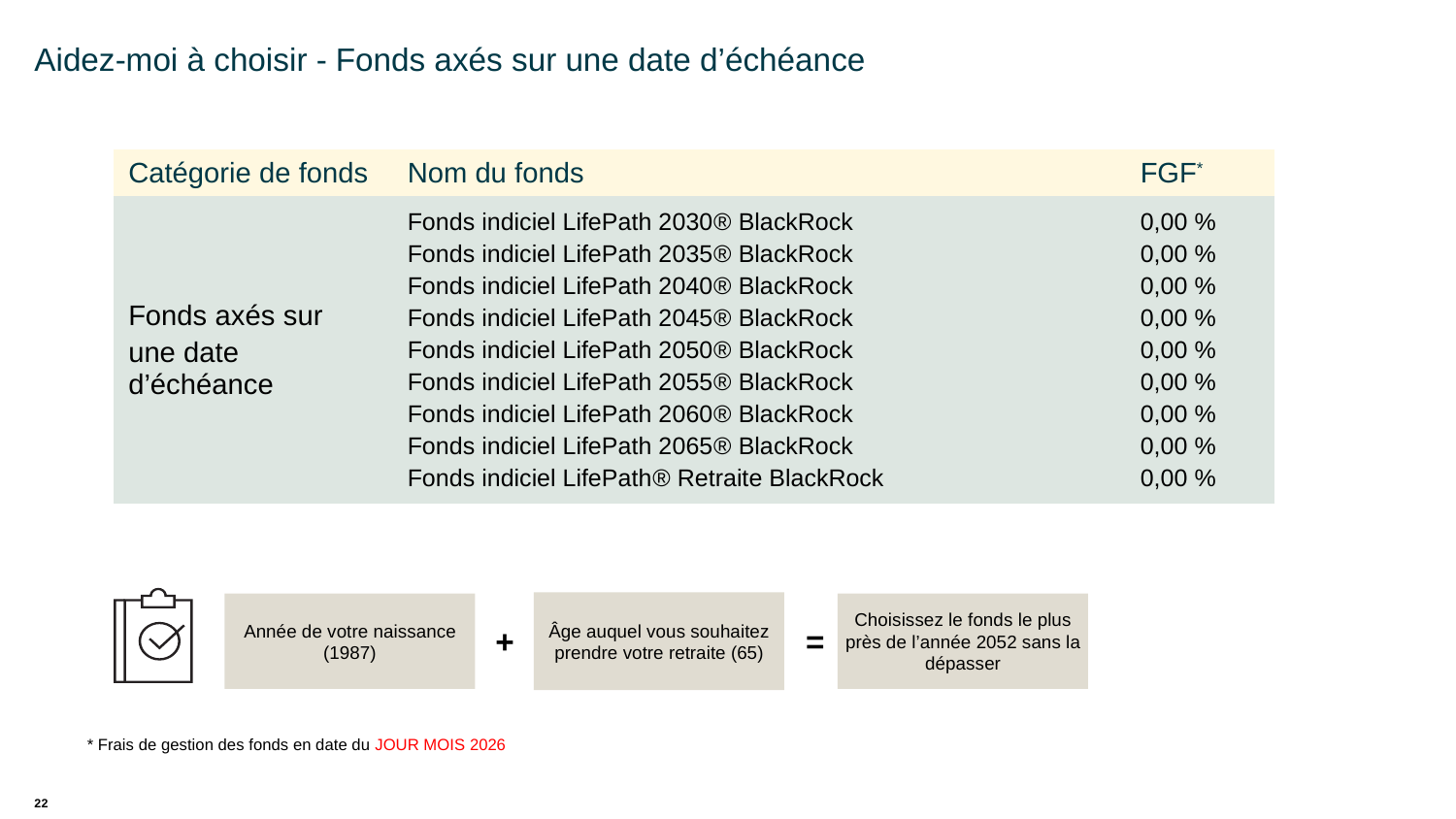

Aidez-moi à choisir - Fonds axés sur une date d’échéance
| Catégorie de fonds | Nom du fonds | FGF\* |
| --- | --- | --- |
| Fonds axés sur une date d’échéance | Fonds indiciel LifePath 2030® BlackRock Fonds indiciel LifePath 2035® BlackRock Fonds indiciel LifePath 2040® BlackRock Fonds indiciel LifePath 2045® BlackRock Fonds indiciel LifePath 2050® BlackRock Fonds indiciel LifePath 2055® BlackRock Fonds indiciel LifePath 2060® BlackRock Fonds indiciel LifePath 2065® BlackRock Fonds indiciel LifePath® Retraite BlackRock | 0,00 % 0,00 % 0,00 % 0,00 % 0,00 % 0,00 % 0,00 % 0,00 % 0,00 % |

Âge auquel vous souhaitez prendre votre retraite (65)
Année de votre naissance (1987)
Choisissez le fonds le plus près de l’année 2052 sans la dépasser
+
=
* Frais de gestion des fonds en date du JOUR MOIS 2026
22